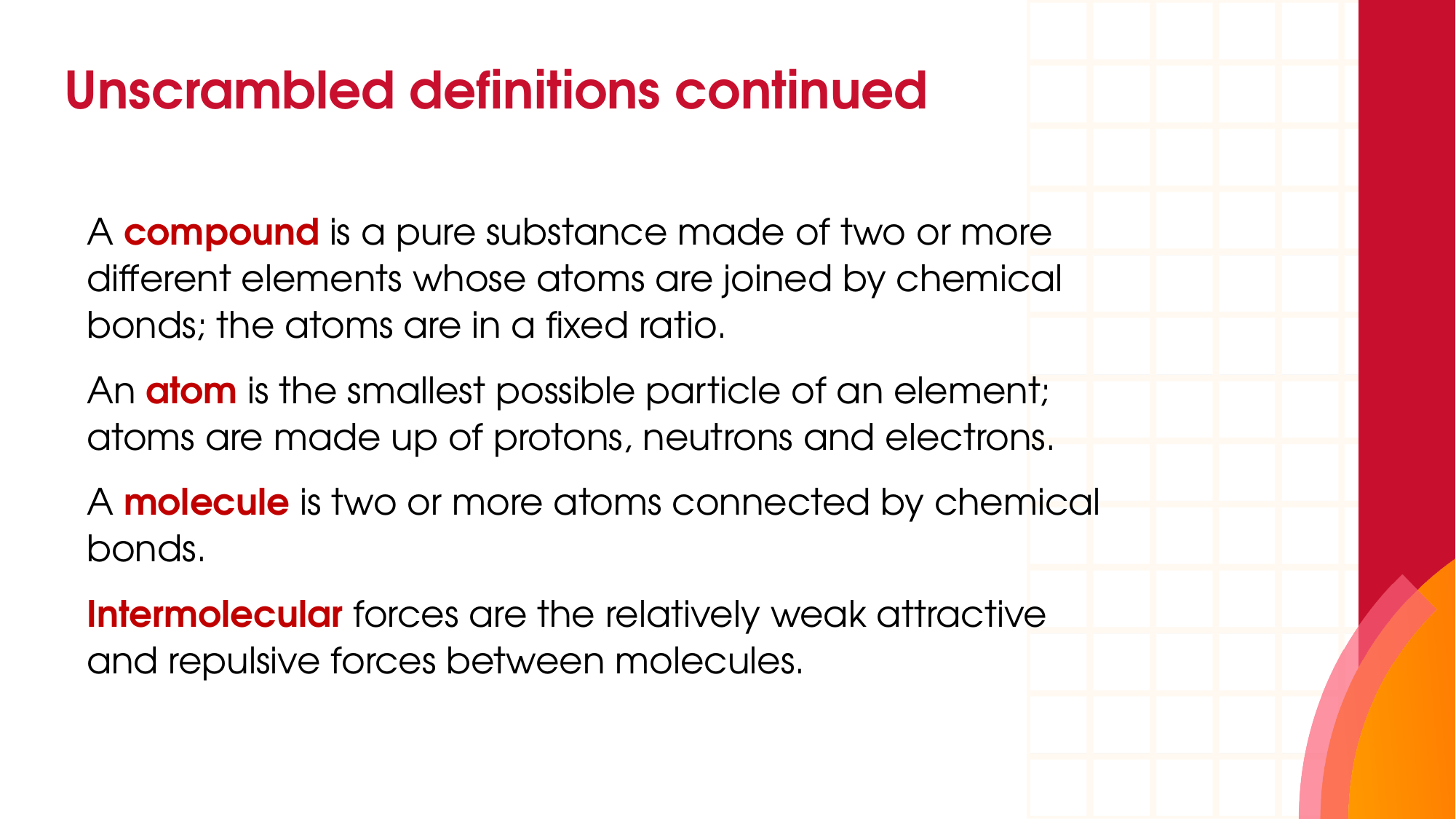

# Unscrambled definitions continued
A compound is a pure substance made of two or more different elements whose atoms are joined by chemical bonds; the atoms are in a fixed ratio.
An atom is the smallest possible particle of an element; atoms are made up of protons, neutrons and electrons.
A molecule is two or more atoms connected by chemical bonds.
Intermolecular forces are the relatively weak attractive and repulsive forces between molecules.